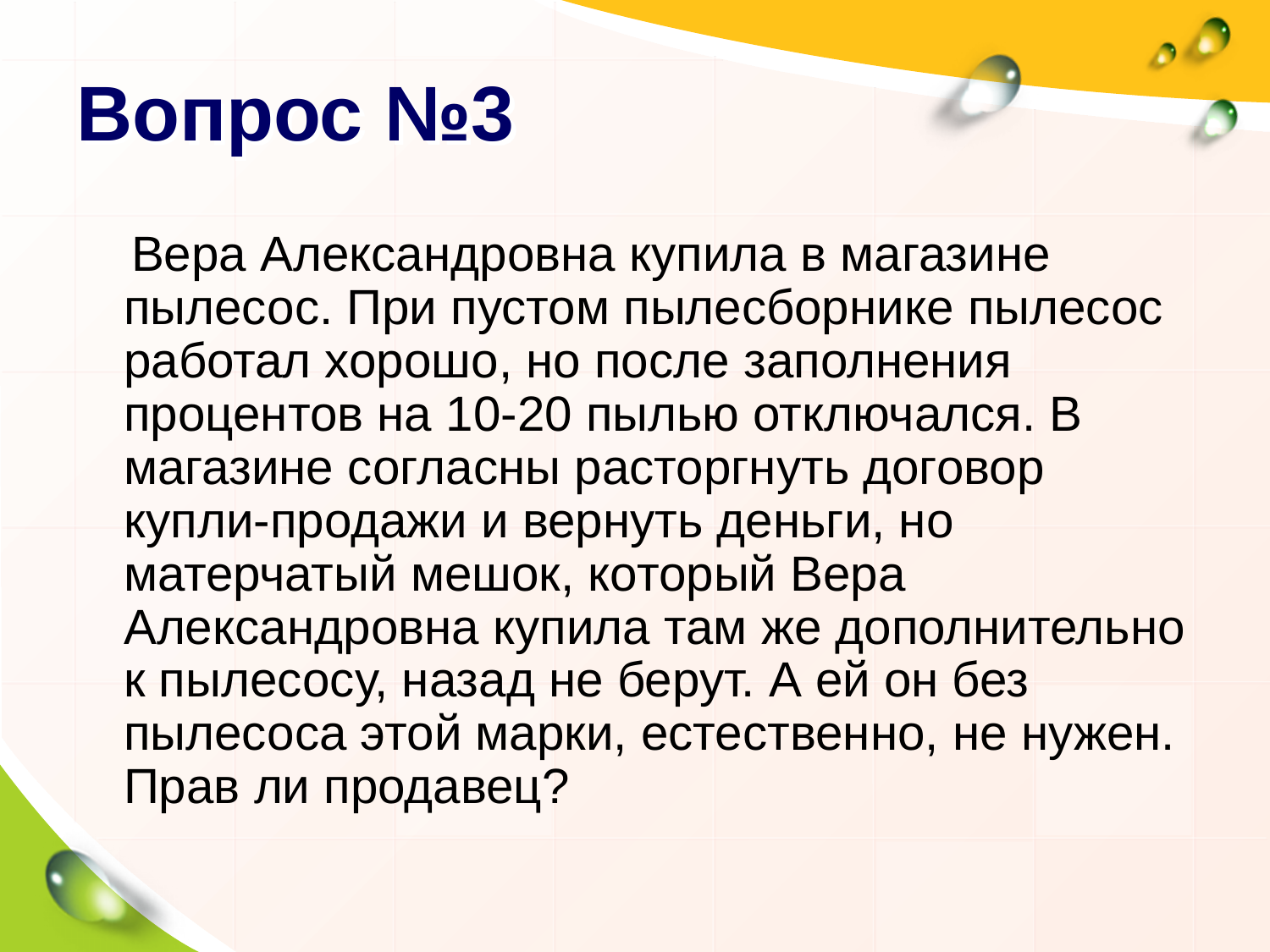

# Вопрос №3
    Вера Александровна купила в магазине пылесос. При пустом пылесборнике пылесос работал хорошо, но после заполнения процентов на 10-20 пылью отключался. В магазине согласны расторгнуть договор купли-продажи и вернуть деньги, но матерчатый мешок, который Вера Александровна купила там же дополнительно к пылесосу, назад не берут. А ей он без пылесоса этой марки, естественно, не нужен. Прав ли продавец?